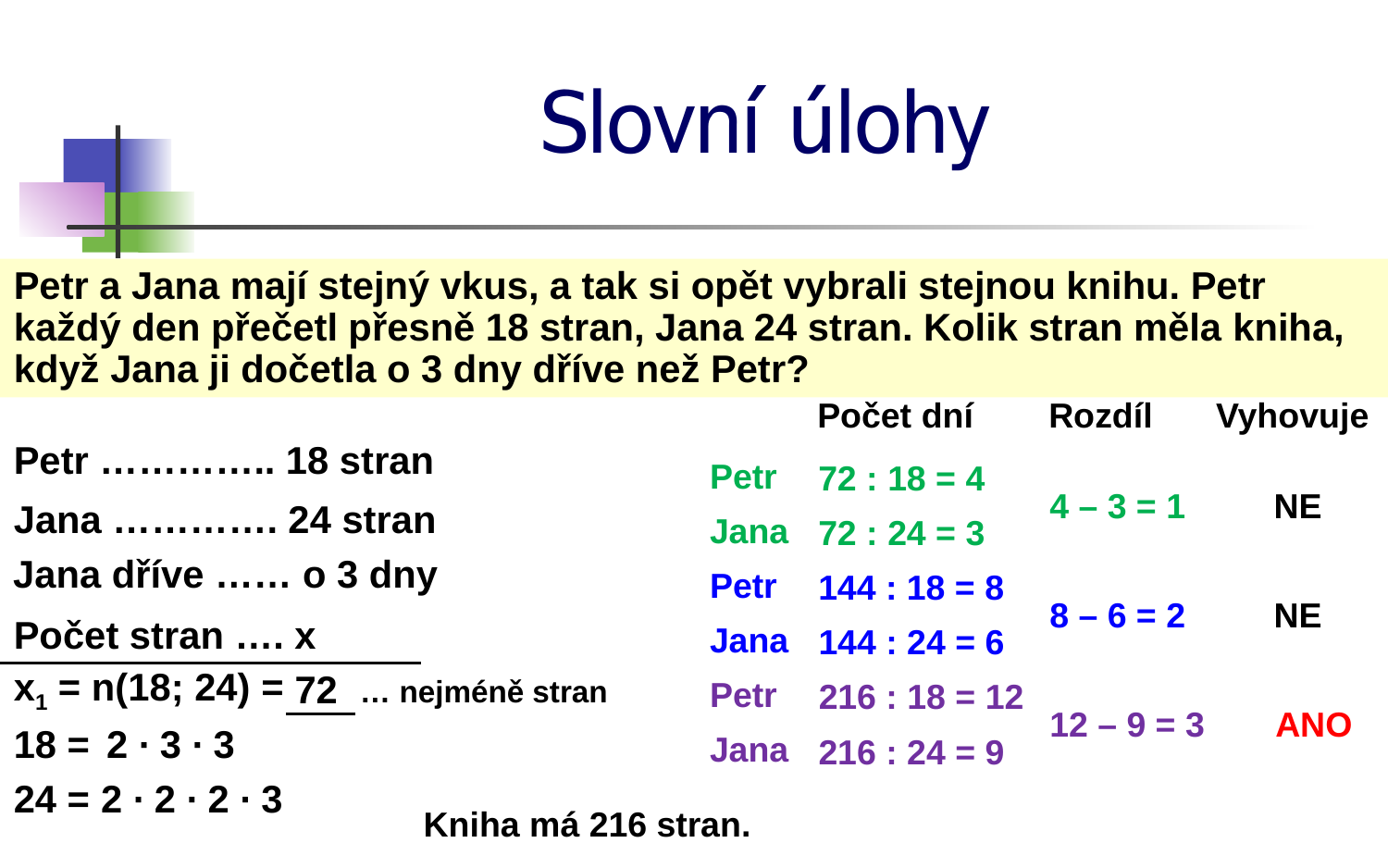

# Slovní úlohy
Petr a Jana mají stejný vkus, a tak si opět vybrali stejnou knihu. Petr každý den přečetl přesně 18 stran, Jana 24 stran. Kolik stran měla kniha, když Jana ji dočetla o 3 dny dříve než Petr?
Počet dní
Rozdíl
Vyhovuje
Petr ………….. 18 stran
72 : 18 = 4
Petr
4 – 3 = 1
NE
Jana …………. 24 stran
72 : 24 = 3
Jana
Jana dříve …… o 3 dny
144 : 18 = 8
Petr
8 – 6 = 2
NE
Počet stran …. x
144 : 24 = 6
Jana
x1 = n(18; 24) =
 72
… nejméně stran
216 : 18 = 12
Petr
12 – 9 = 3
ANO
18 =
2 ∙ 3 ∙ 3
216 : 24 = 9
Jana
24 =
2 ∙ 2 ∙ 2 ∙ 3
Kniha má 216 stran.